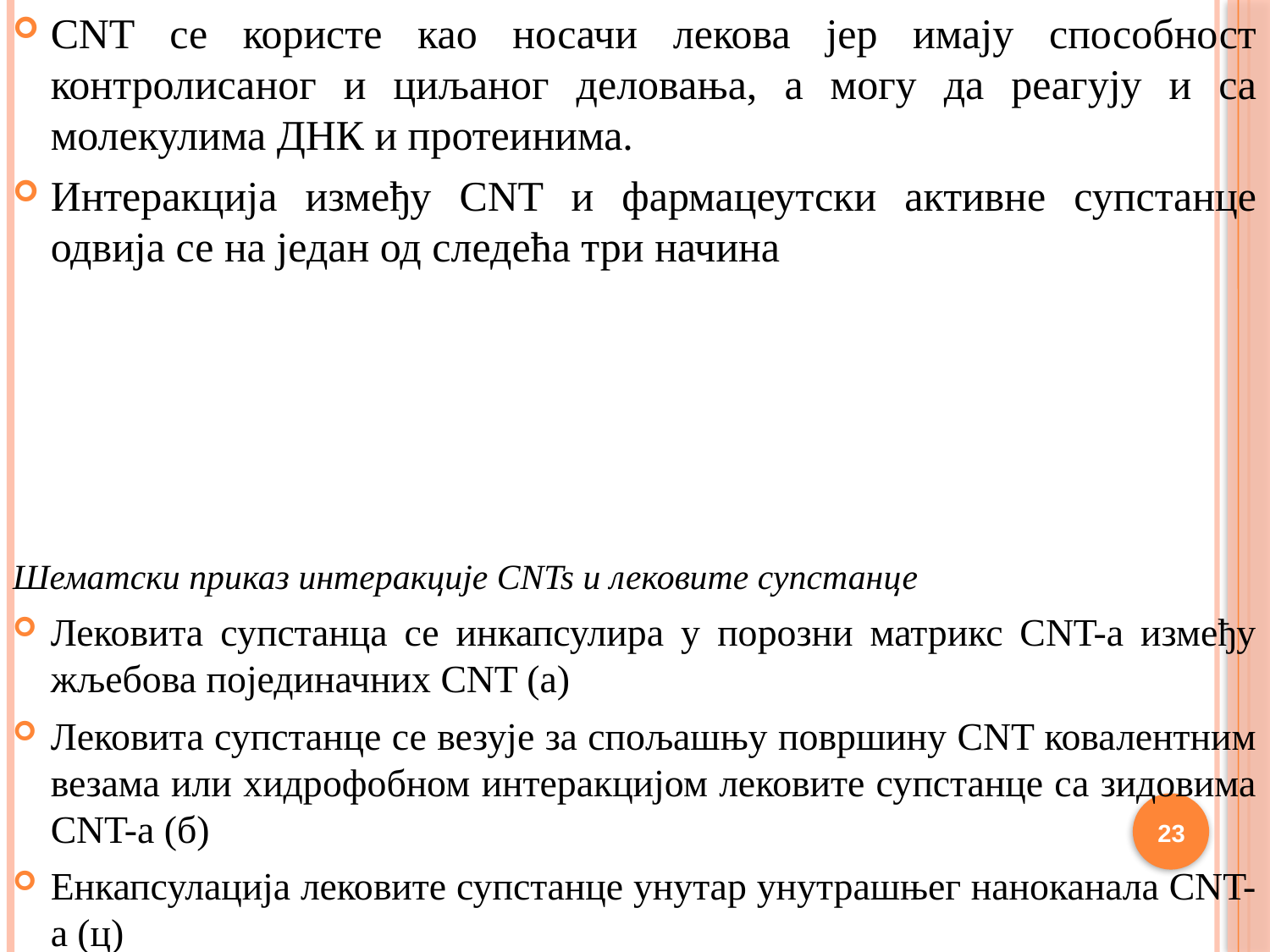

CNT се користе као носачи лекова јер имају способност контролисаног и циљаног деловања, а могу да реагују и са молекулима ДНК и протеинима.
Интеракција између CNT и фармацеутски активне супстанце одвија се на један од следећа три начина

Шематски приказ интеракције CNTs и лековите супстанце
Лековита супстанца се инкапсулира у порозни матрикс CNT-а између жљебова појединачних CNT (а)
Лековита супстанце се везује за спољашњу површину CNT ковалентним везама или хидрофобном интеракцијом лековите супстанце са зидовима CNT-а (б)
Енкапсулација лековите супстанце унутар унутрашњег наноканала CNT-а (ц)

23